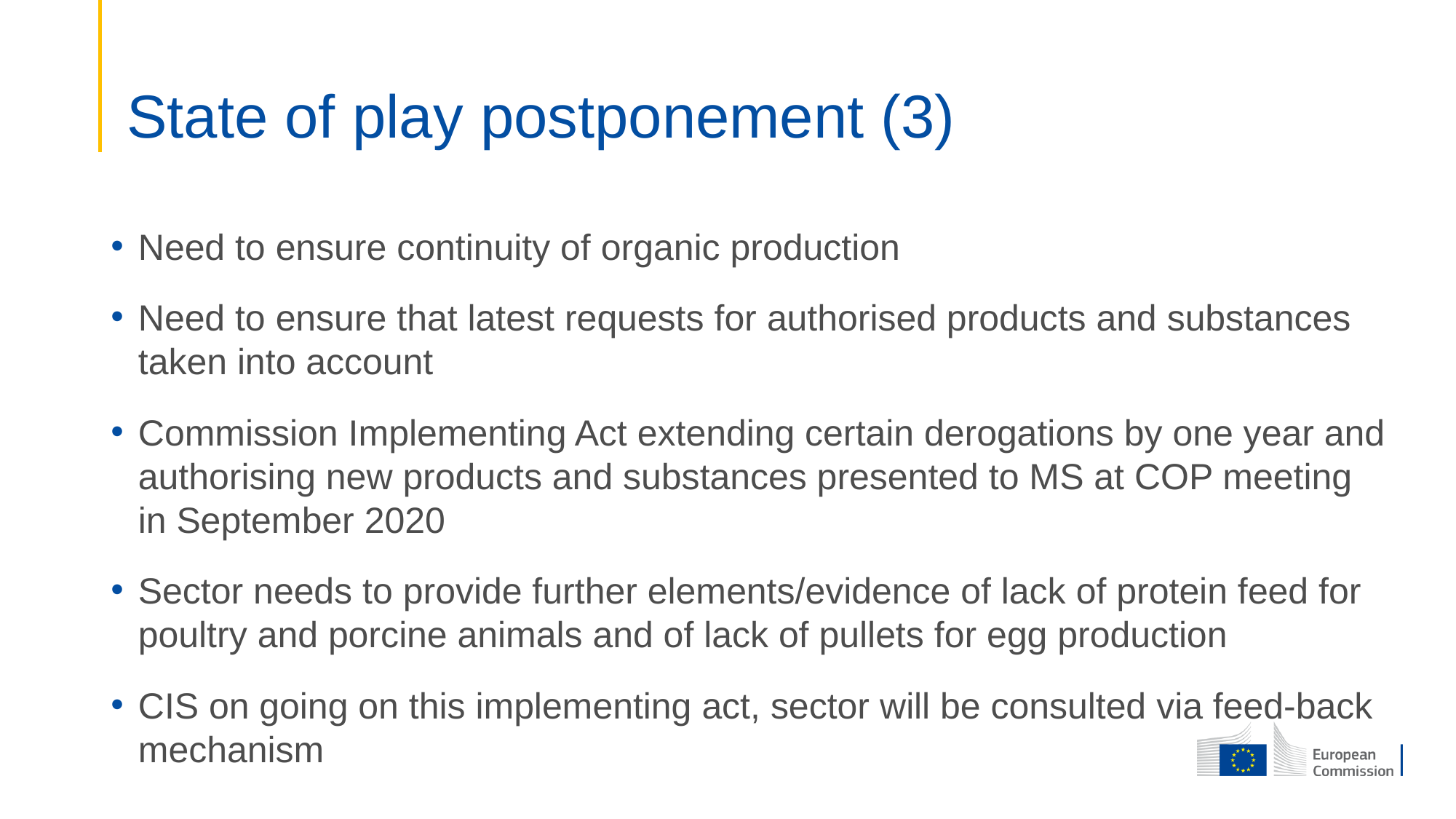

# State of play postponement (3)
Need to ensure continuity of organic production
Need to ensure that latest requests for authorised products and substances taken into account
Commission Implementing Act extending certain derogations by one year and authorising new products and substances presented to MS at COP meeting in September 2020
Sector needs to provide further elements/evidence of lack of protein feed for poultry and porcine animals and of lack of pullets for egg production
CIS on going on this implementing act, sector will be consulted via feed-back mechanism